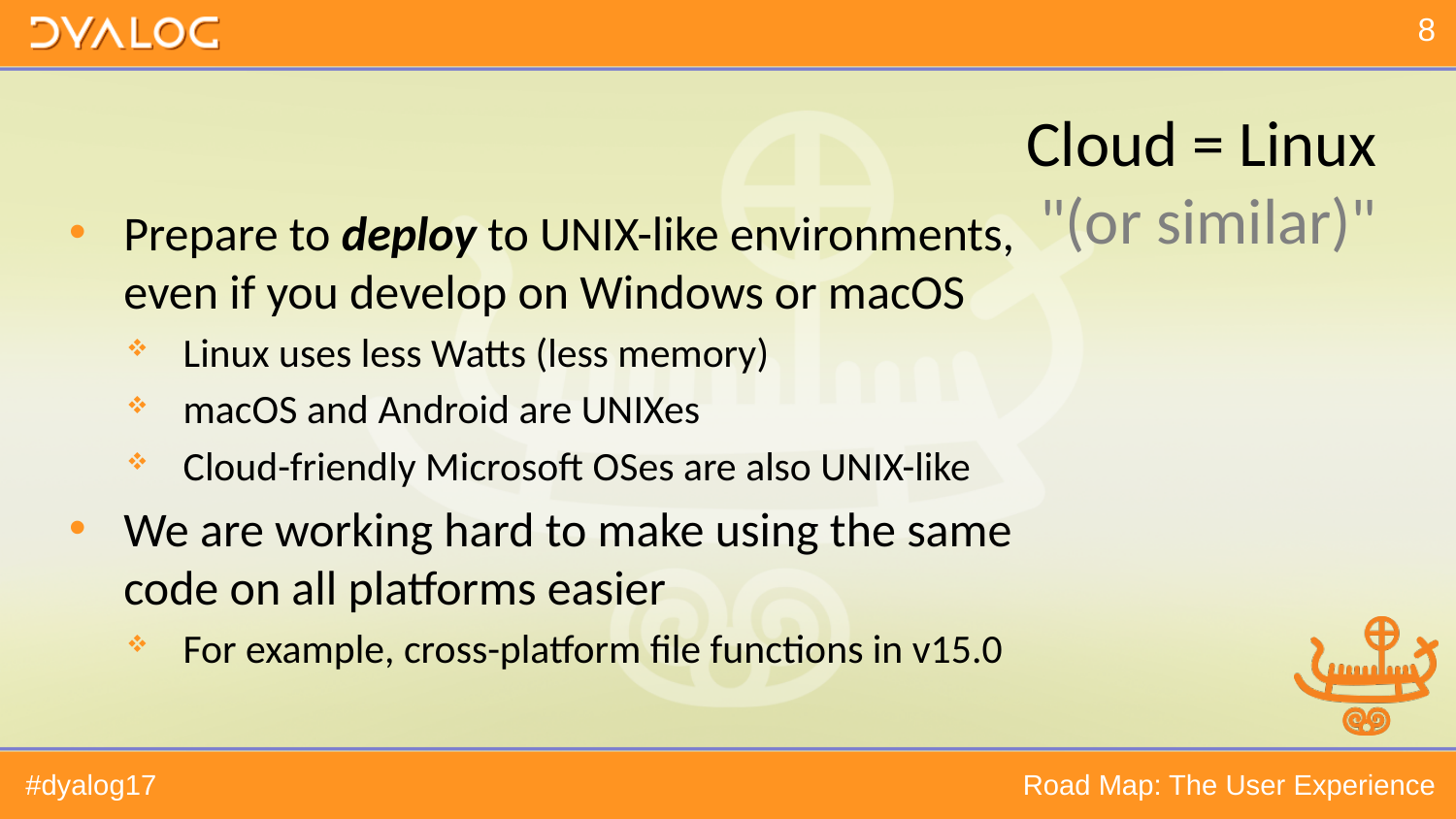

Cloud = Linux
"(or similar)"
Prepare to deploy to UNIX-like environments, even if you develop on Windows or macOS
Linux uses less Watts (less memory)
macOS and Android are UNIXes
Cloud-friendly Microsoft OSes are also UNIX-like
We are working hard to make using the same code on all platforms easier
For example, cross-platform file functions in v15.0